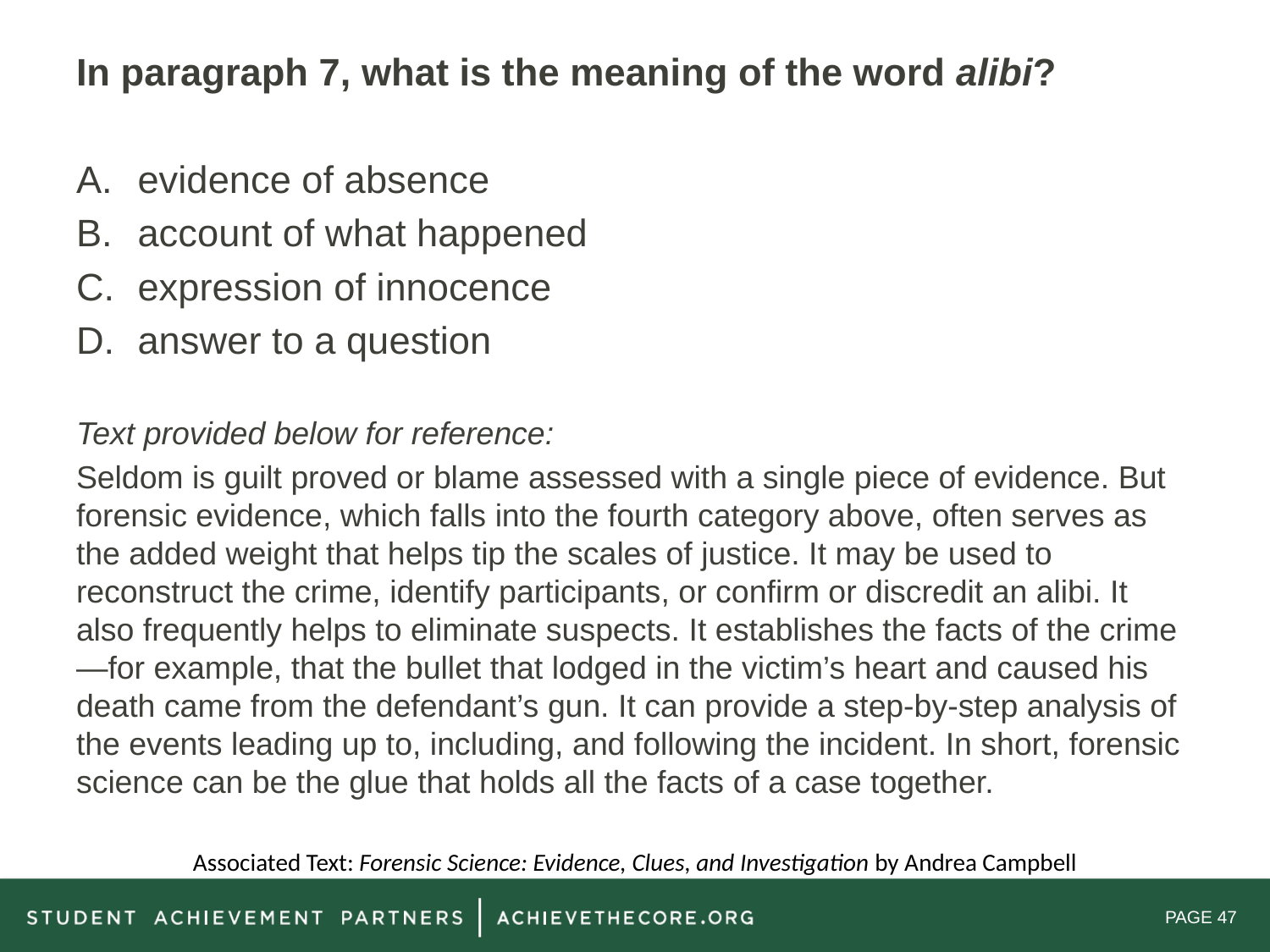

In paragraph 7, what is the meaning of the word alibi?

evidence of absence
account of what happened
expression of innocence
answer to a question

Text provided below for reference:
Seldom is guilt proved or blame assessed with a single piece of evidence. But forensic evidence, which falls into the fourth category above, often serves as the added weight that helps tip the scales of justice. It may be used to reconstruct the crime, identify participants, or confirm or discredit an alibi. It also frequently helps to eliminate suspects. It establishes the facts of the crime—for example, that the bullet that lodged in the victim’s heart and caused his death came from the defendant’s gun. It can provide a step-by-step analysis of the events leading up to, including, and following the incident. In short, forensic science can be the glue that holds all the facts of a case together.
Associated Text: Forensic Science: Evidence, Clues, and Investigation by Andrea Campbell